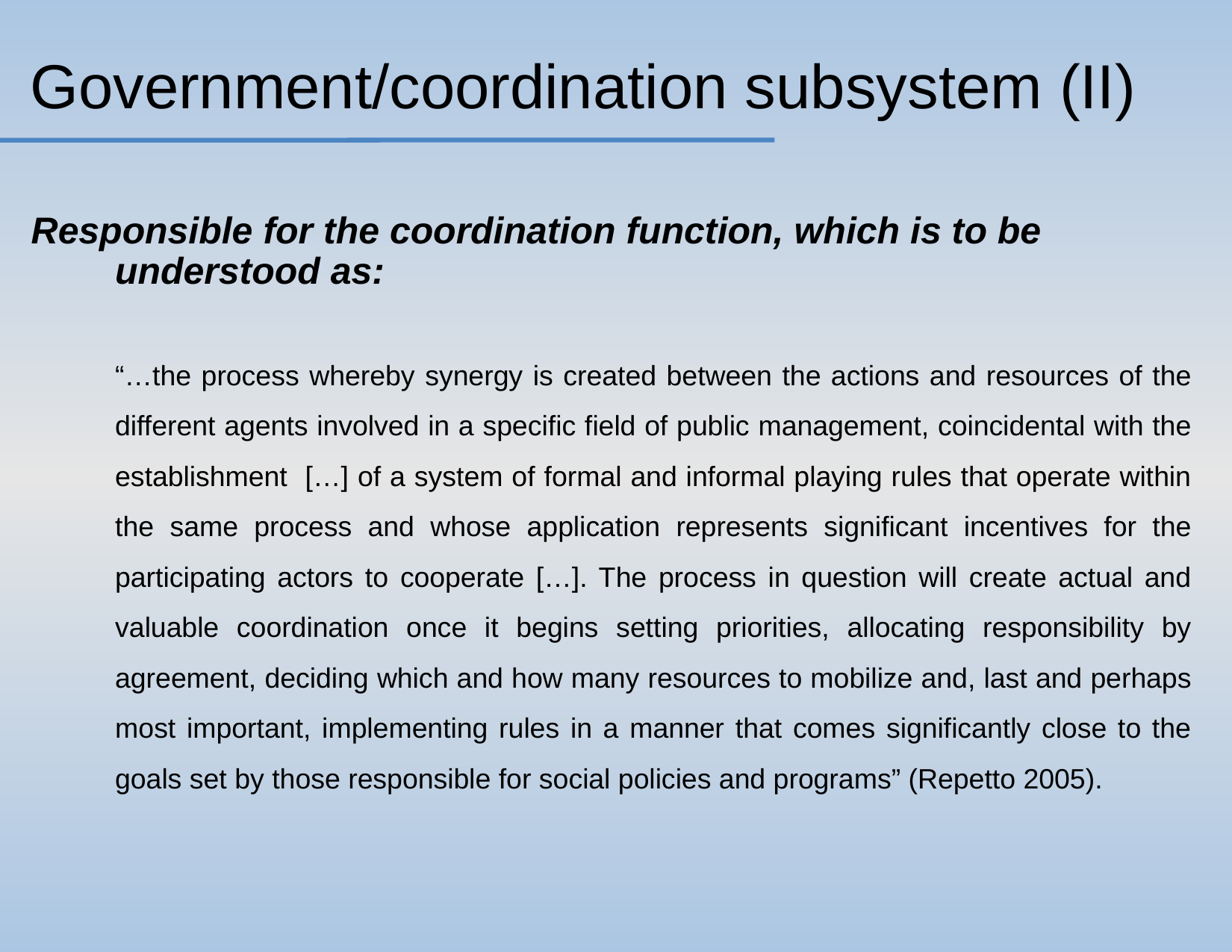

# Government/coordination subsystem (II)

Responsible for the coordination function, which is to be understood as:

	“…the process whereby synergy is created between the actions and resources of the different agents involved in a specific field of public management, coincidental with the establishment  […] of a system of formal and informal playing rules that operate within the same process and whose application represents significant incentives for the participating actors to cooperate […]. The process in question will create actual and valuable coordination once it begins setting priorities, allocating responsibility by agreement, deciding which and how many resources to mobilize and, last and perhaps most important, implementing rules in a manner that comes significantly close to the goals set by those responsible for social policies and programs” (Repetto 2005).